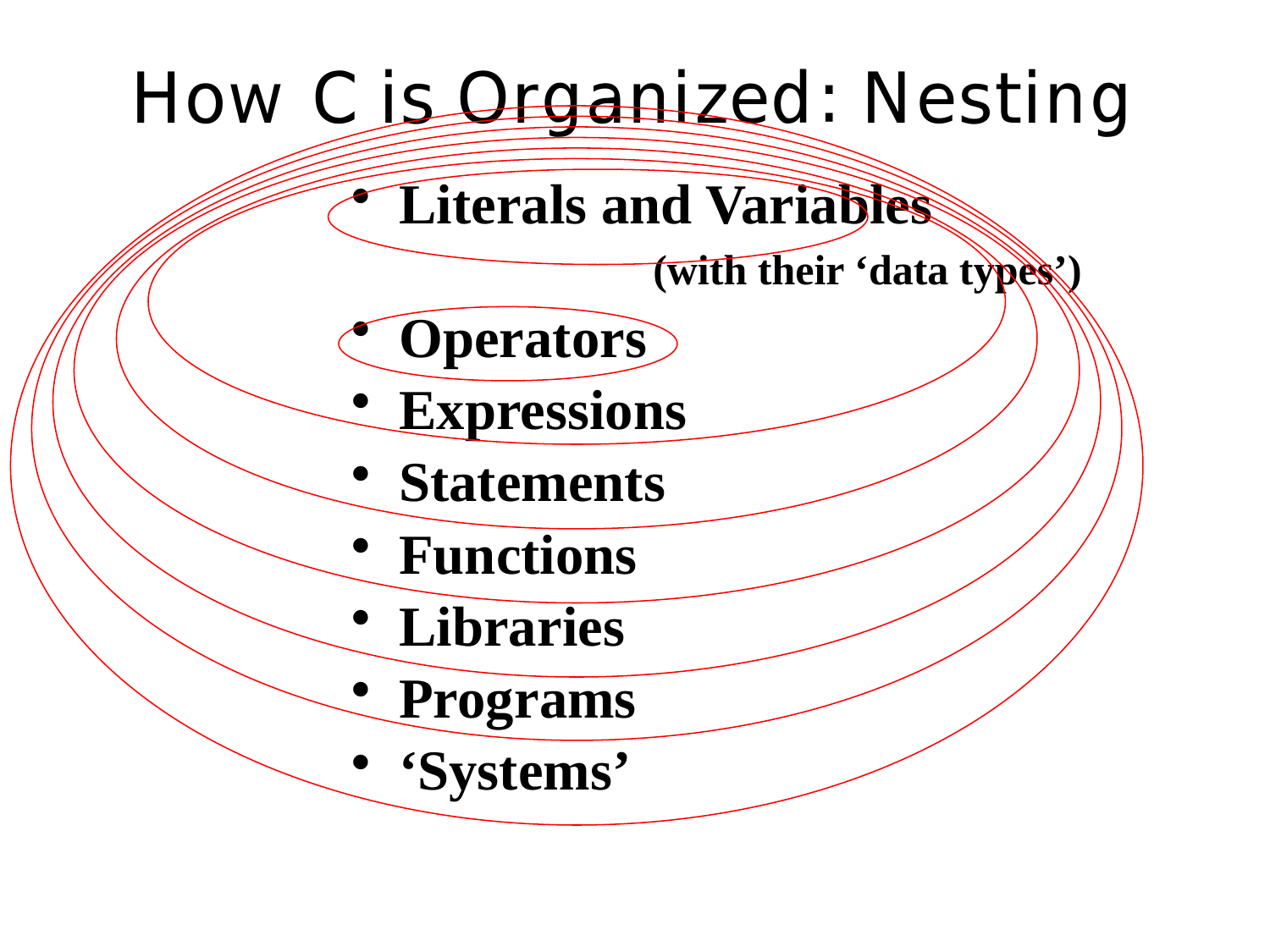

# How C is Organized: Nesting

Literals and Variables
		(with their ‘data types’)
Operators
Expressions
Statements
Functions
Libraries
Programs
‘Systems’